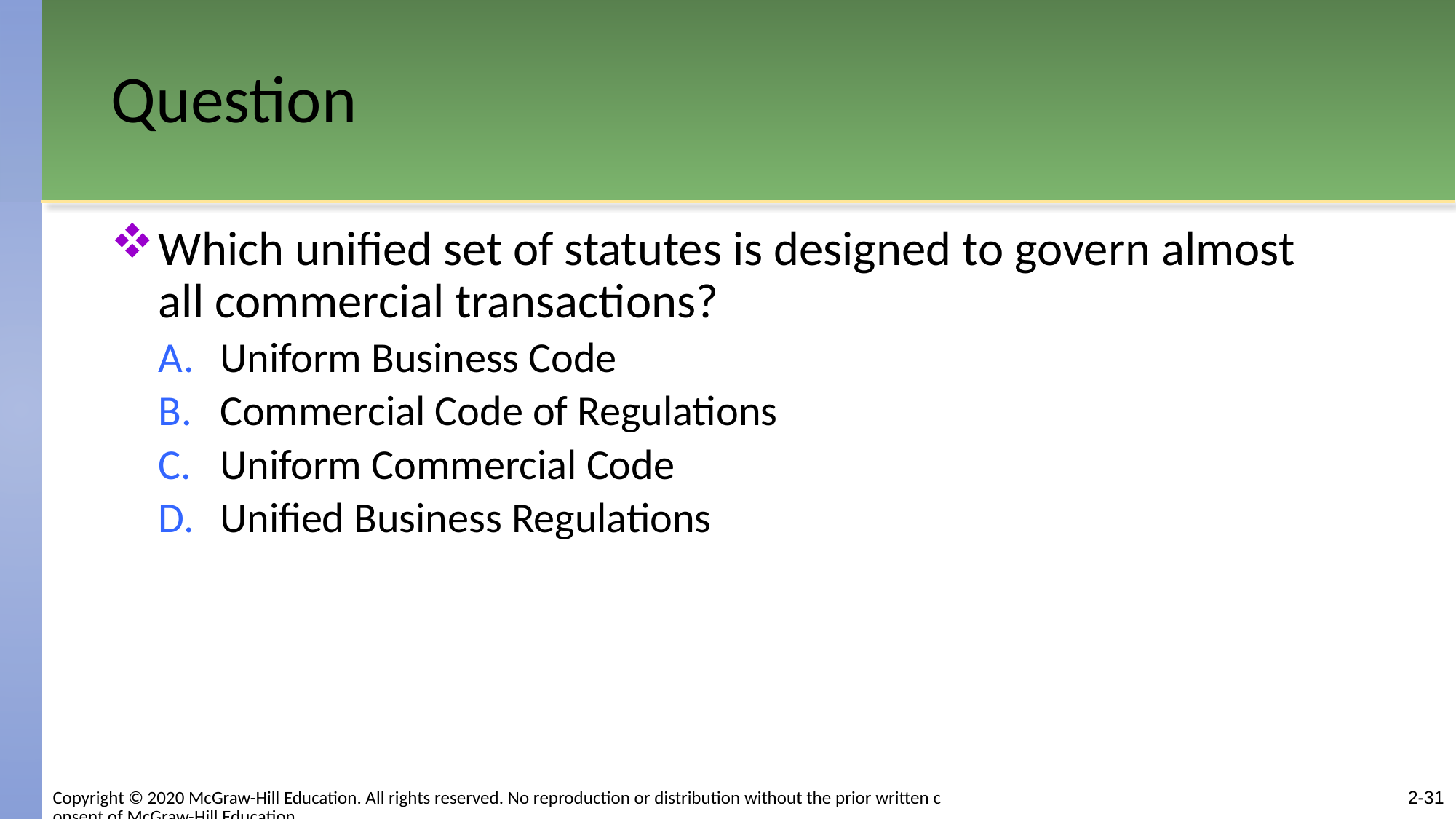

# Question
Which unified set of statutes is designed to govern almost all commercial transactions?
Uniform Business Code
Commercial Code of Regulations
Uniform Commercial Code
Unified Business Regulations
2-31
Copyright © 2020 McGraw-Hill Education. All rights reserved. No reproduction or distribution without the prior written consent of McGraw-Hill Education.